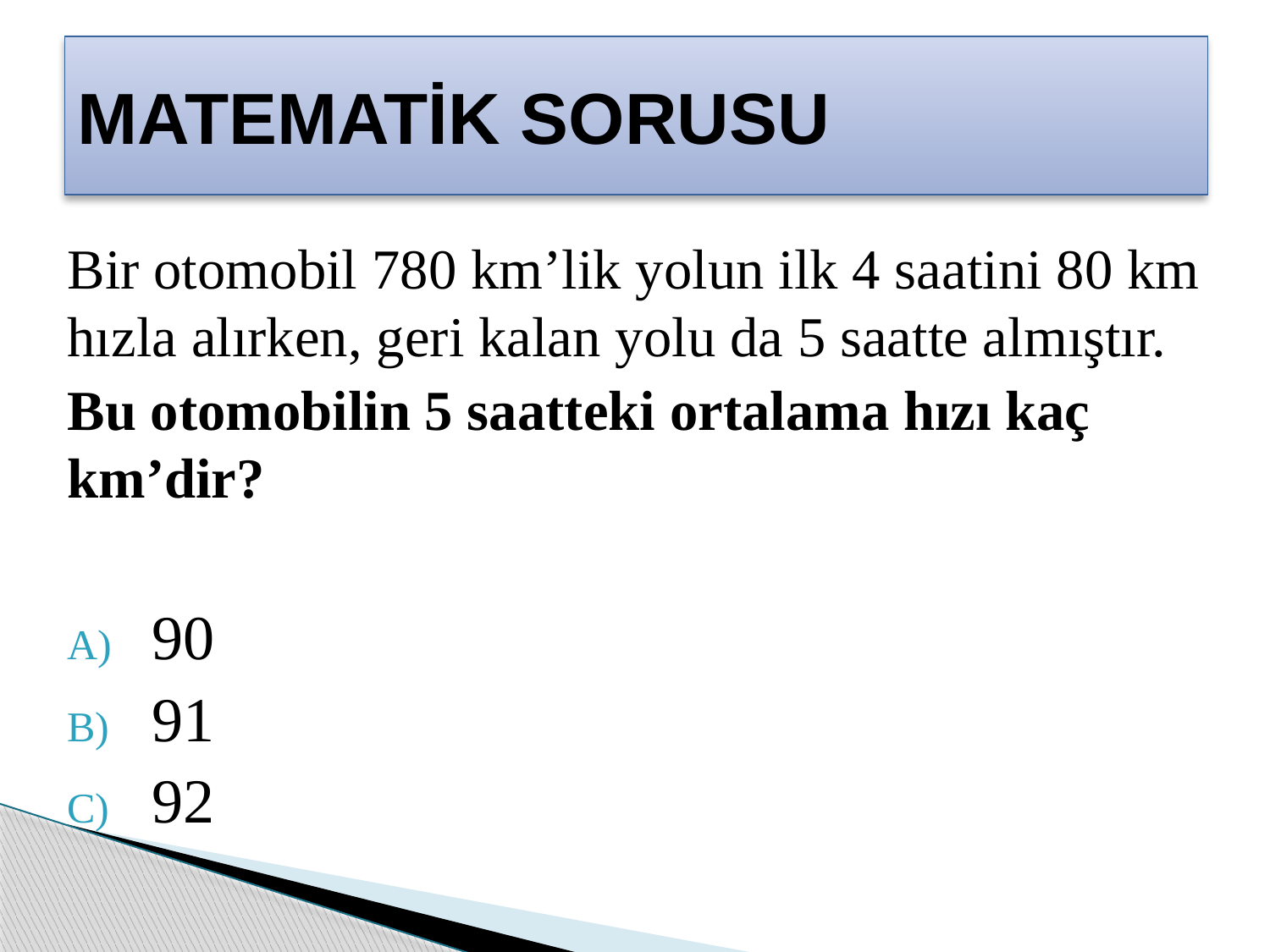

# MATEMATİK SORUSU
Bir otomobil 780 km’lik yolun ilk 4 saatini 80 km hızla alırken, geri kalan yolu da 5 saatte almıştır.
Bu otomobilin 5 saatteki ortalama hızı kaç km’dir?

 90
 91
 92